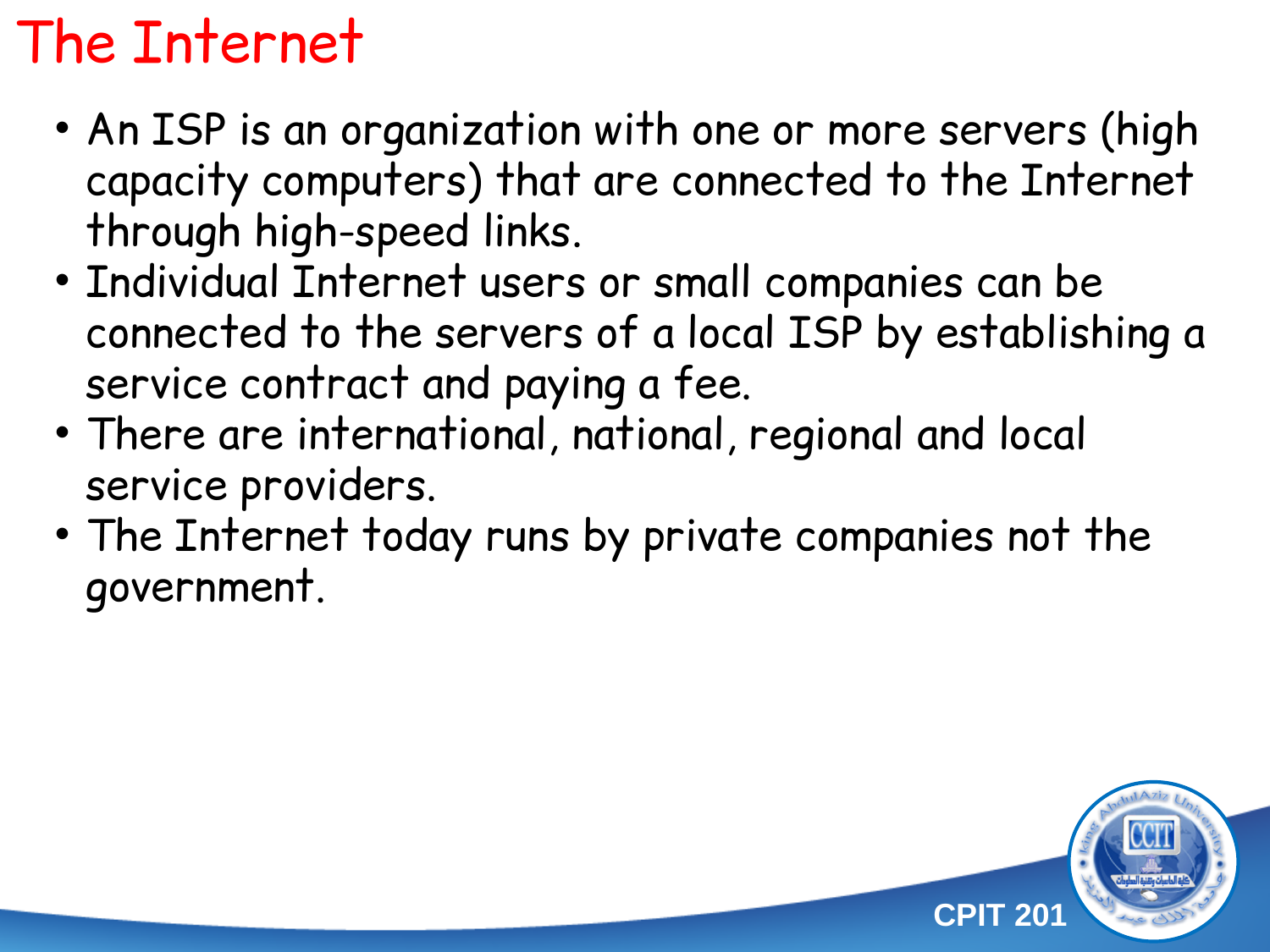

The Internet
An ISP is an organization with one or more servers (high capacity computers) that are connected to the Internet through high-speed links.
Individual Internet users or small companies can be connected to the servers of a local ISP by establishing a service contract and paying a fee.
There are international, national, regional and local service providers.
The Internet today runs by private companies not the government.